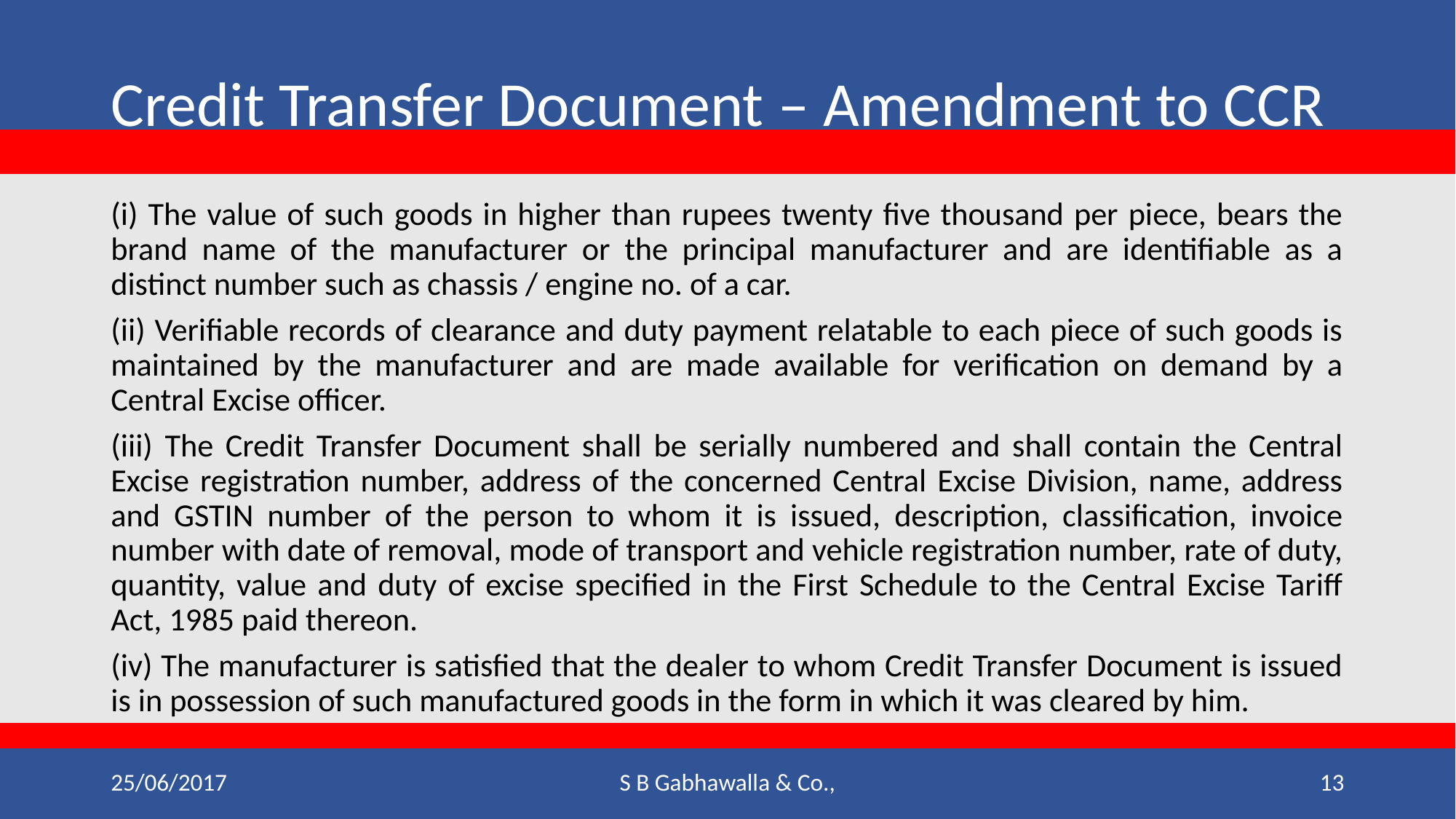

# Credit Transfer Document – Amendment to CCR
(i) The value of such goods in higher than rupees twenty five thousand per piece, bears the brand name of the manufacturer or the principal manufacturer and are identifiable as a distinct number such as chassis / engine no. of a car.
(ii) Verifiable records of clearance and duty payment relatable to each piece of such goods is maintained by the manufacturer and are made available for verification on demand by a Central Excise officer.
(iii) The Credit Transfer Document shall be serially numbered and shall contain the Central Excise registration number, address of the concerned Central Excise Division, name, address and GSTIN number of the person to whom it is issued, description, classification, invoice number with date of removal, mode of transport and vehicle registration number, rate of duty, quantity, value and duty of excise specified in the First Schedule to the Central Excise Tariff Act, 1985 paid thereon.
(iv) The manufacturer is satisfied that the dealer to whom Credit Transfer Document is issued is in possession of such manufactured goods in the form in which it was cleared by him.
25/06/2017
S B Gabhawalla & Co.,
13